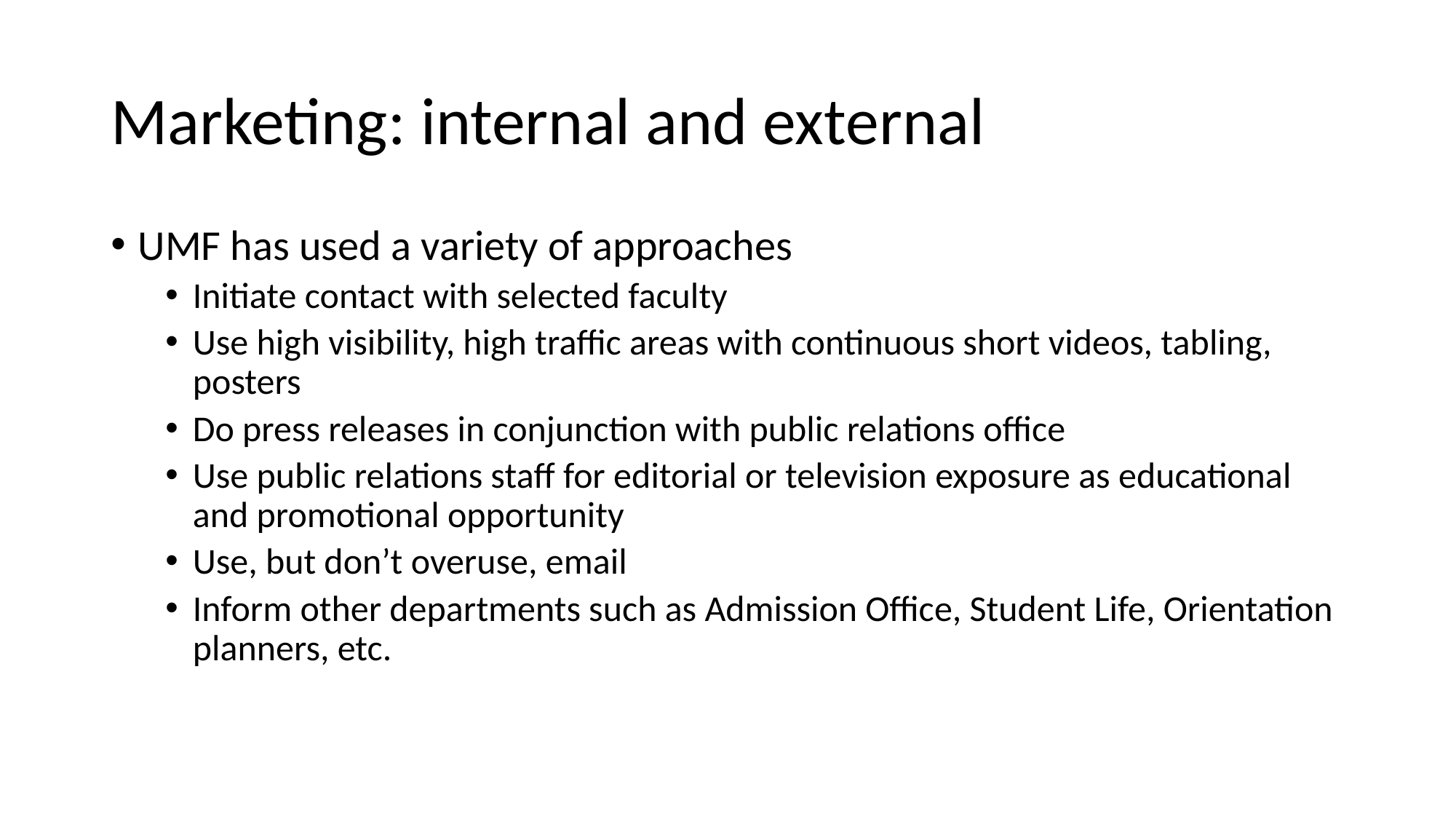

# Marketing: internal and external
UMF has used a variety of approaches
Initiate contact with selected faculty
Use high visibility, high traffic areas with continuous short videos, tabling, posters
Do press releases in conjunction with public relations office
Use public relations staff for editorial or television exposure as educational and promotional opportunity
Use, but don’t overuse, email
Inform other departments such as Admission Office, Student Life, Orientation planners, etc.